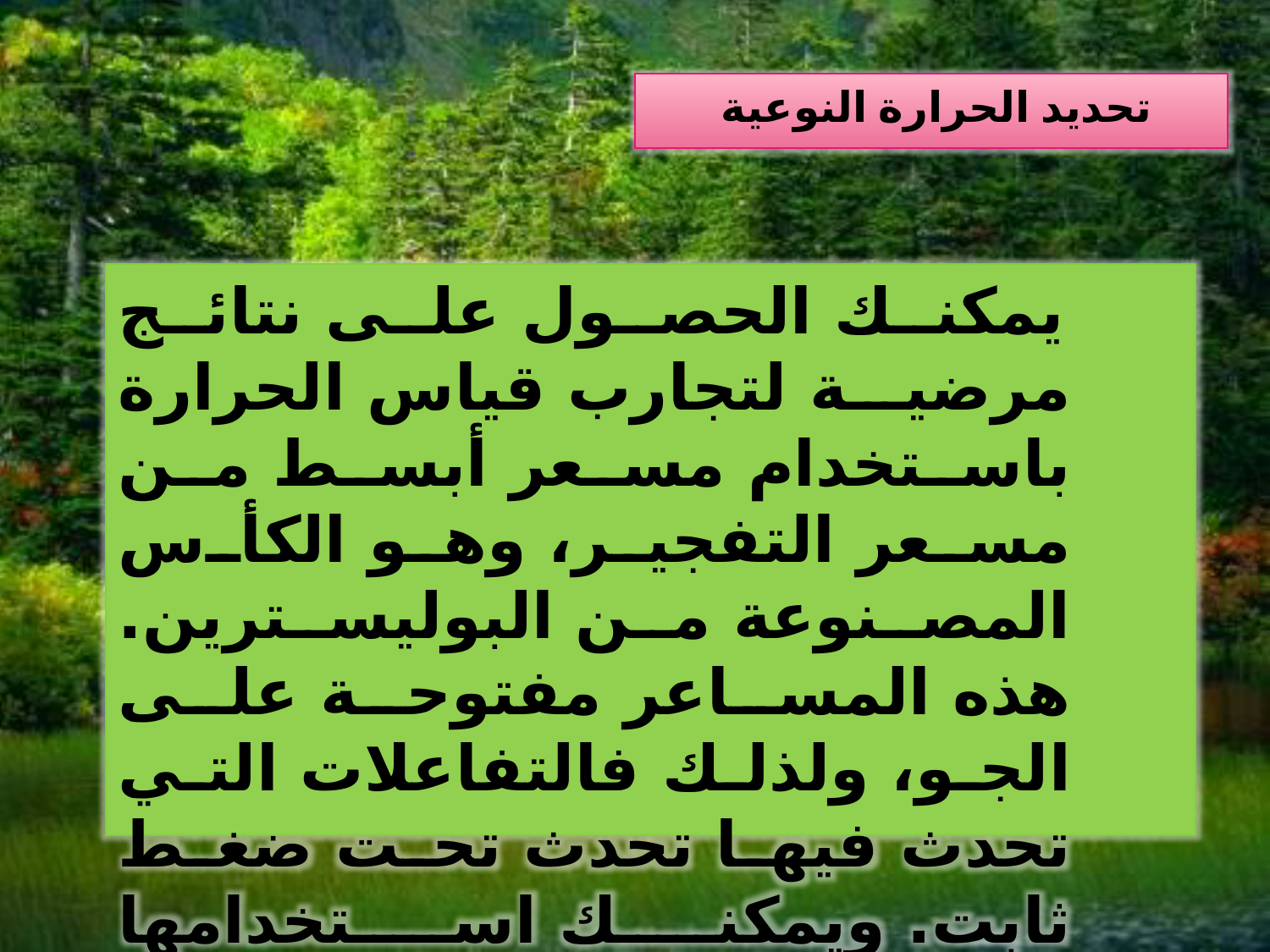

تحديد الحرارة النوعية
     يمكنك الحصول على نتائج مرضية لتجارب قياس الحرارة باستخدام مسعر أبسط من مسعر التفجير، وهو الكأس المصنوعة من البوليسترين. هذه المساعر مفتوحة على الجو، ولذلك فالتفاعلات التي تحدث فيها تحدث تحت ضغط ثابت. ويمكنك استخدامها لتحديد الحرارة النوعية لفلز ما.